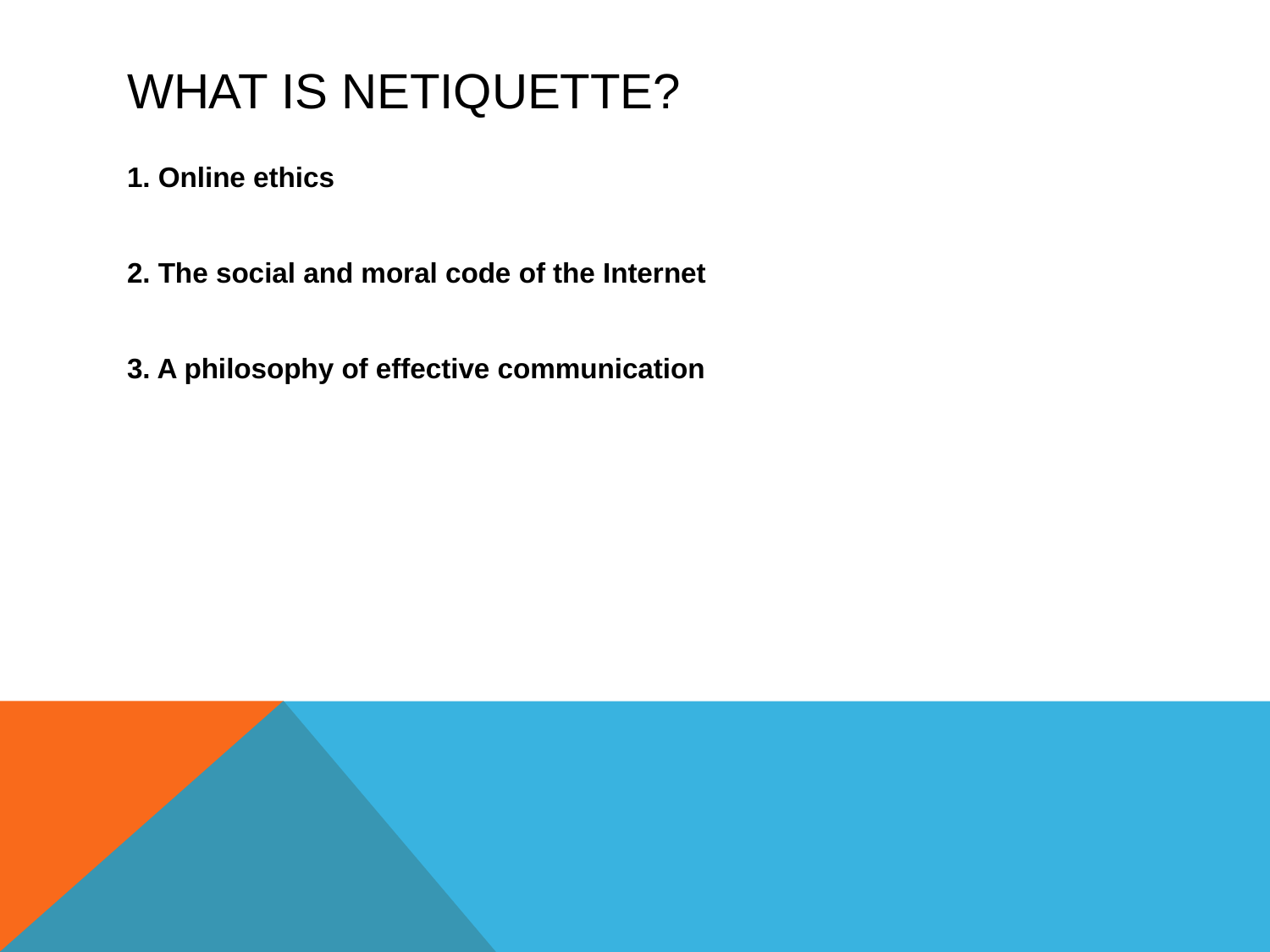

# What is NETIQUETTE?
1. Online ethics

2. The social and moral code of the Internet

3. A philosophy of effective communication